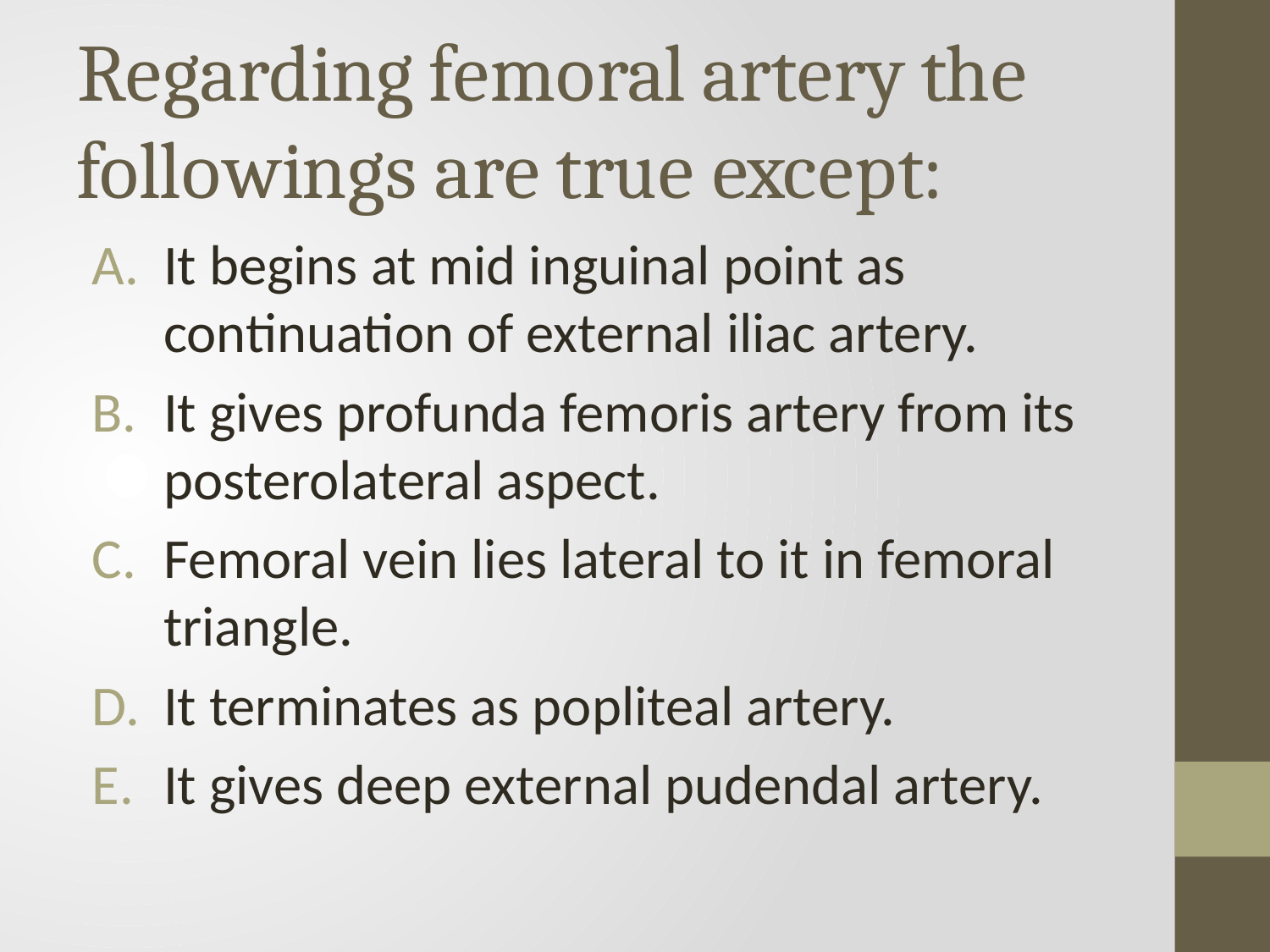

# Regarding femoral artery the followings are true except:
It begins at mid inguinal point as continuation of external iliac artery.
It gives profunda femoris artery from its posterolateral aspect.
Femoral vein lies lateral to it in femoral triangle.
It terminates as popliteal artery.
It gives deep external pudendal artery.